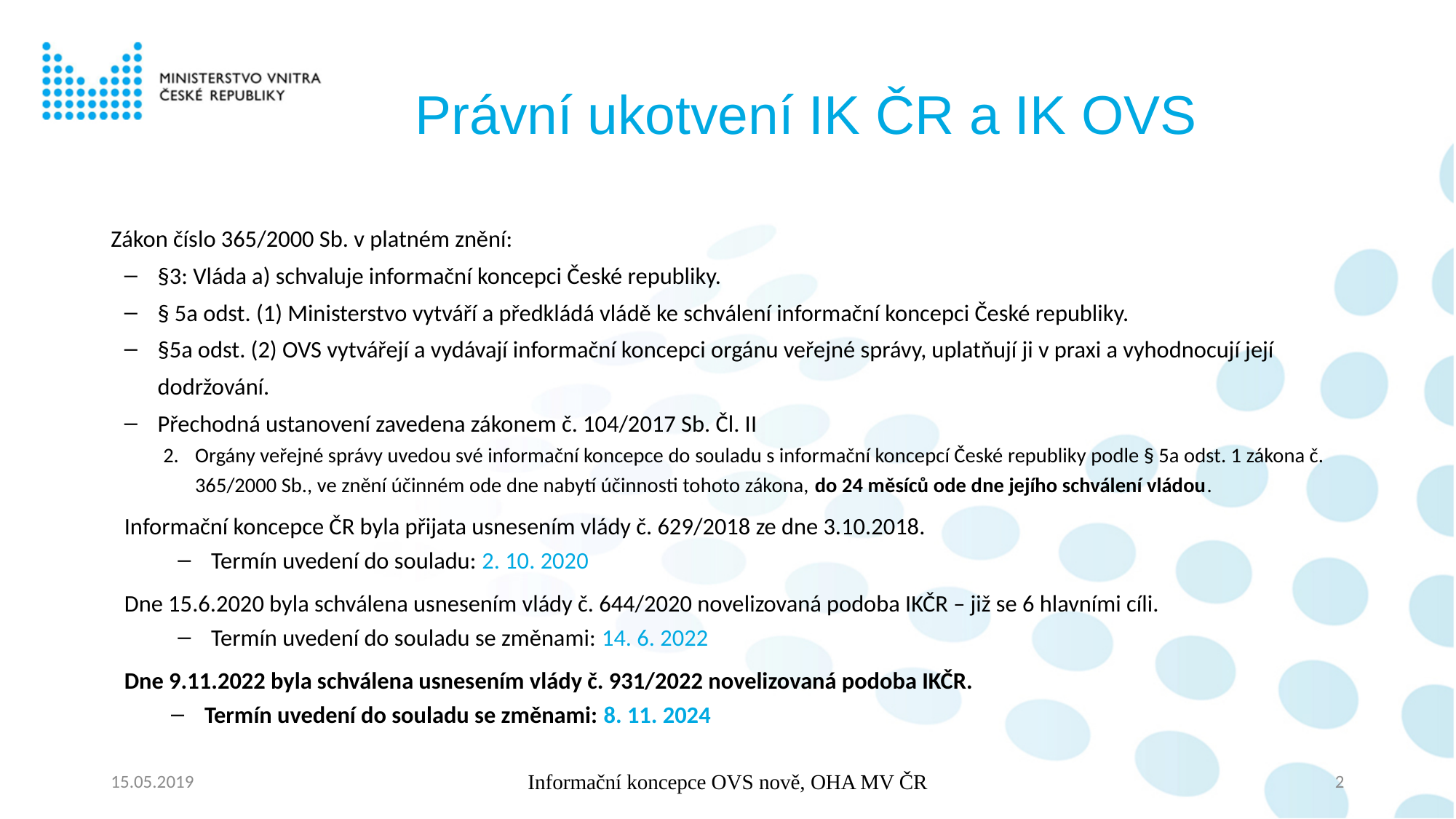

# Právní ukotvení IK ČR a IK OVS
Zákon číslo 365/2000 Sb. v platném znění:
§3: Vláda a) schvaluje informační koncepci České republiky.
§ 5a odst. (1) Ministerstvo vytváří a předkládá vládě ke schválení informační koncepci České republiky.
§5a odst. (2) OVS vytvářejí a vydávají informační koncepci orgánu veřejné správy, uplatňují ji v praxi a vyhodnocují její dodržování.
Přechodná ustanovení zavedena zákonem č. 104/2017 Sb. Čl. II
Orgány veřejné správy uvedou své informační koncepce do souladu s informační koncepcí České republiky podle § 5a odst. 1 zákona č. 365/2000 Sb., ve znění účinném ode dne nabytí účinnosti tohoto zákona, do 24 měsíců ode dne jejího schválení vládou.
Informační koncepce ČR byla přijata usnesením vlády č. 629/2018 ze dne 3.10.2018.
Termín uvedení do souladu: 2. 10. 2020
Dne 15.6.2020 byla schválena usnesením vlády č. 644/2020 novelizovaná podoba IKČR – již se 6 hlavními cíli.
Termín uvedení do souladu se změnami: 14. 6. 2022
Dne 9.11.2022 byla schválena usnesením vlády č. 931/2022 novelizovaná podoba IKČR.
Termín uvedení do souladu se změnami: 8. 11. 2024
15.05.2019
Informační koncepce OVS nově, OHA MV ČR
2